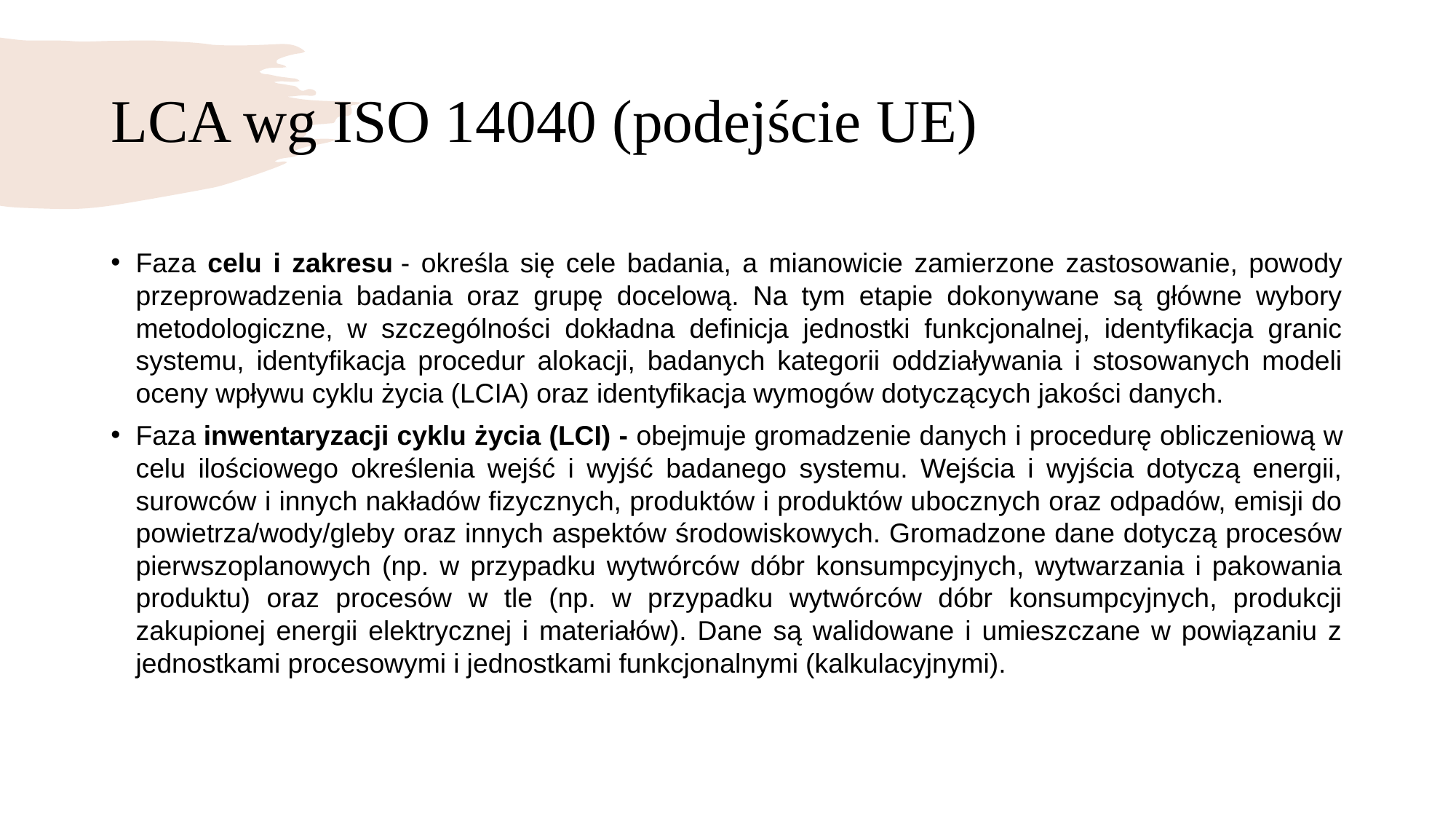

# LCA wg ISO 14040 (podejście UE)
Faza celu i zakresu - określa się cele badania, a mianowicie zamierzone zastosowanie, powody przeprowadzenia badania oraz grupę docelową. Na tym etapie dokonywane są główne wybory metodologiczne, w szczególności dokładna definicja jednostki funkcjonalnej, identyfikacja granic systemu, identyfikacja procedur alokacji, badanych kategorii oddziaływania i stosowanych modeli oceny wpływu cyklu życia (LCIA) oraz identyfikacja wymogów dotyczących jakości danych.
Faza inwentaryzacji cyklu życia (LCI) - obejmuje gromadzenie danych i procedurę obliczeniową w celu ilościowego określenia wejść i wyjść badanego systemu. Wejścia i wyjścia dotyczą energii, surowców i innych nakładów fizycznych, produktów i produktów ubocznych oraz odpadów, emisji do powietrza/wody/gleby oraz innych aspektów środowiskowych. Gromadzone dane dotyczą procesów pierwszoplanowych (np. w przypadku wytwórców dóbr konsumpcyjnych, wytwarzania i pakowania produktu) oraz procesów w tle (np. w przypadku wytwórców dóbr konsumpcyjnych, produkcji zakupionej energii elektrycznej i materiałów). Dane są walidowane i umieszczane w powiązaniu z jednostkami procesowymi i jednostkami funkcjonalnymi (kalkulacyjnymi).